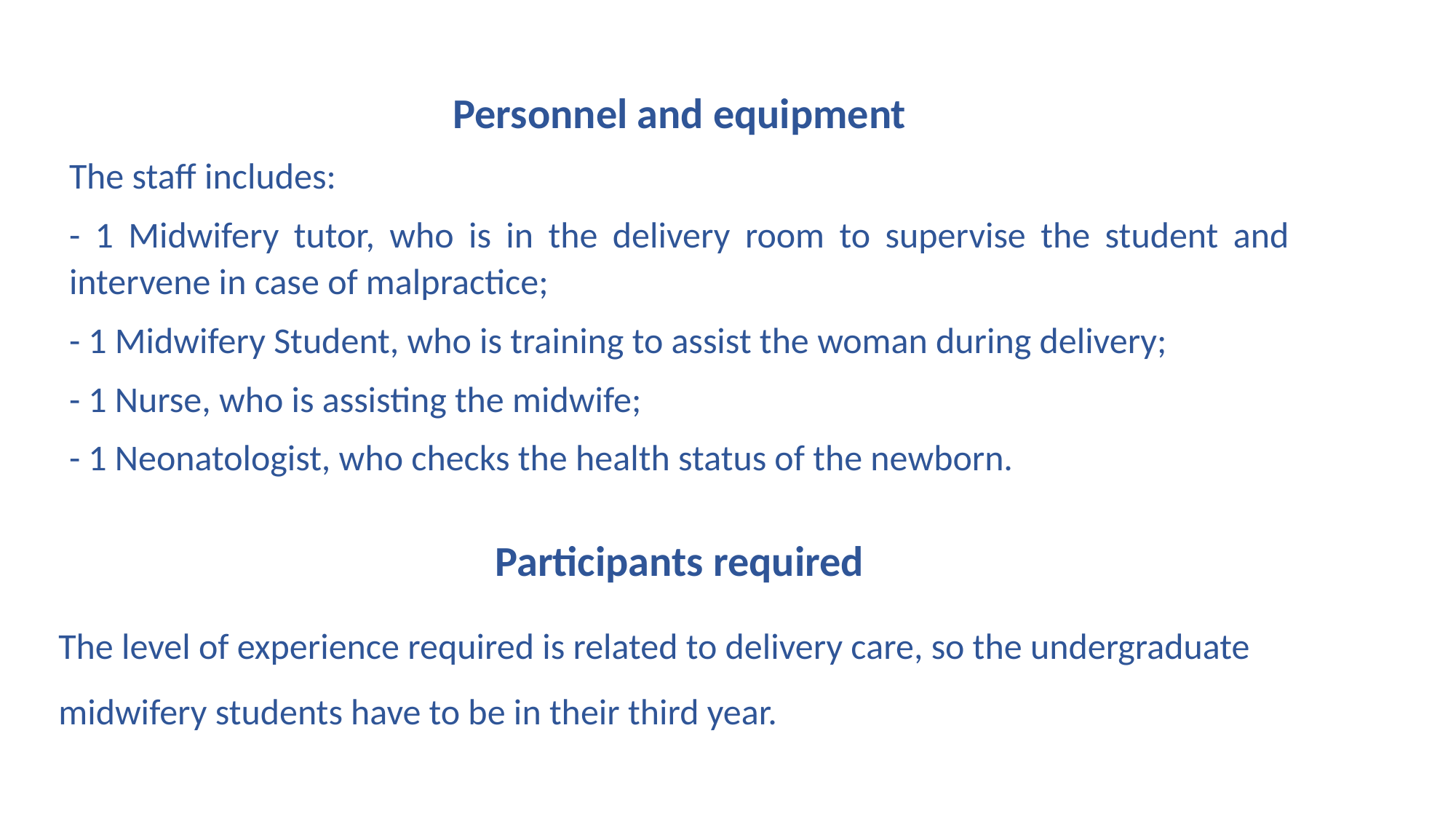

Personnel and equipment
The staff includes:
- 1 Midwifery tutor, who is in the delivery room to supervise the student and intervene in case of malpractice;
- 1 Midwifery Student, who is training to assist the woman during delivery;
- 1 Nurse, who is assisting the midwife;
- 1 Neonatologist, who checks the health status of the newborn.
Participants required
The level of experience required is related to delivery care, so the undergraduate midwifery students have to be in their third year.